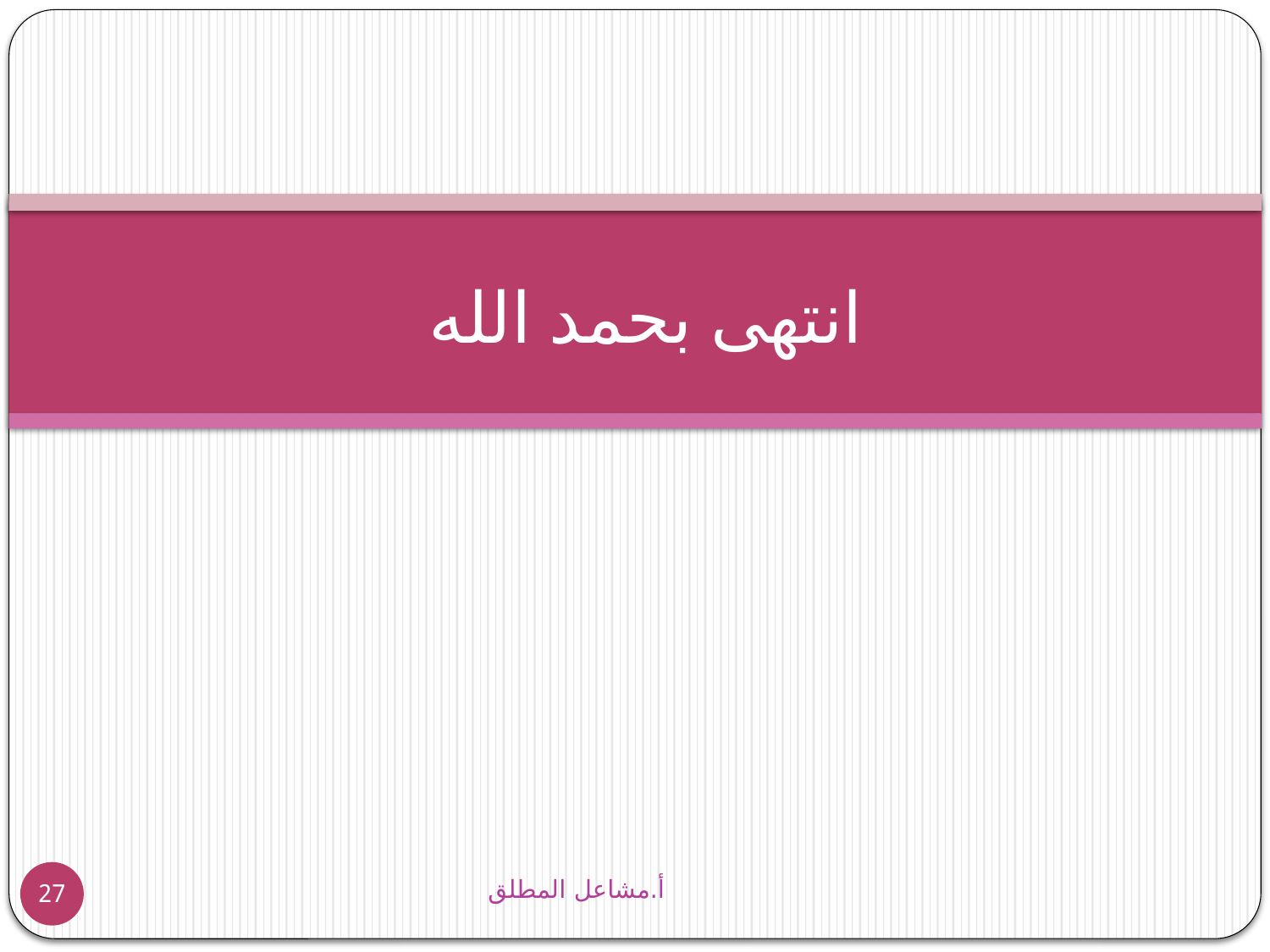

# انتهى بحمد الله
أ.مشاعل المطلق
27